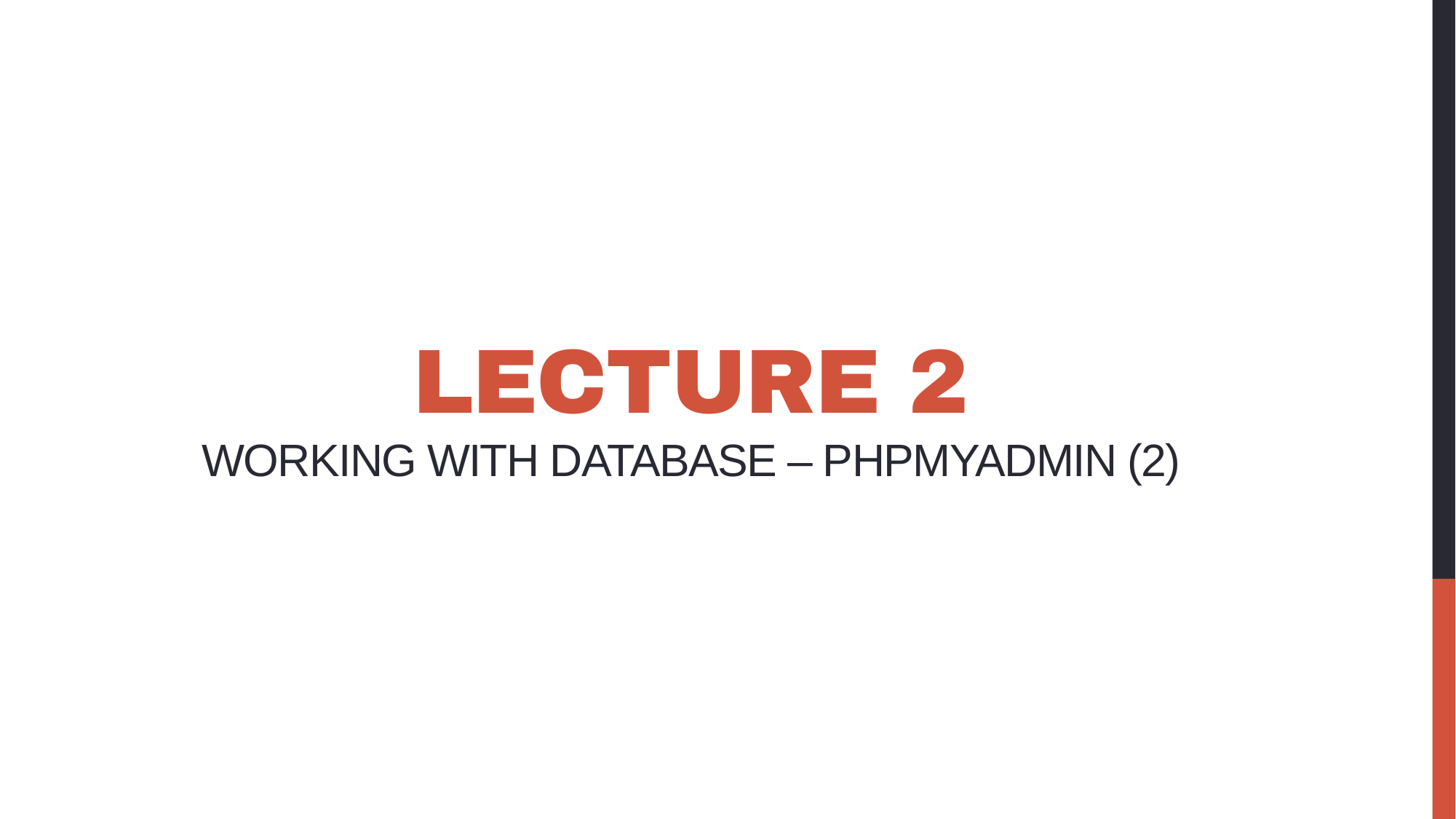

# Lecture 2 Working with Database – PhpMyAdmin (2)